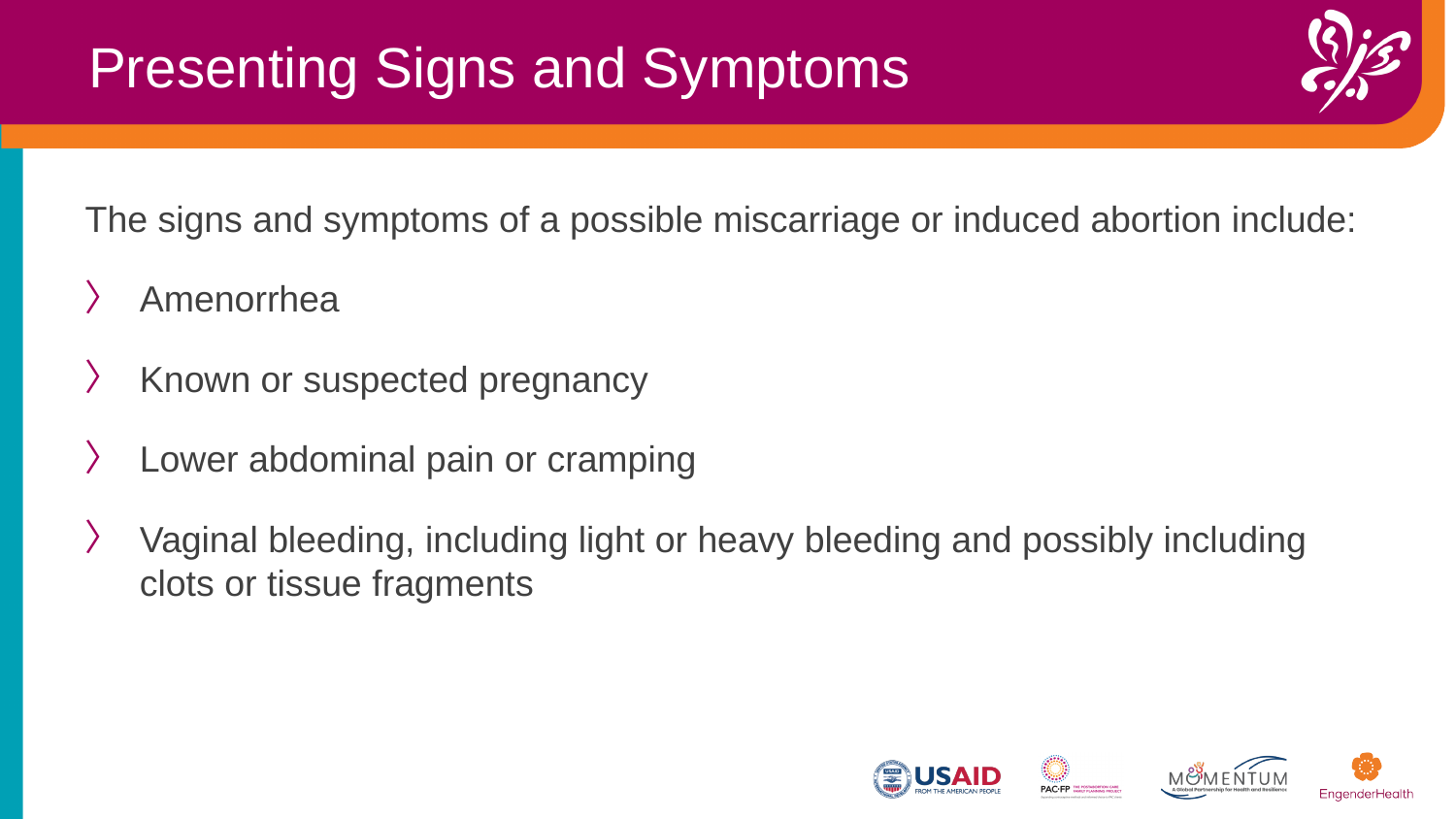

Presenting Signs and Symptoms
The signs and symptoms of a possible miscarriage or induced abortion include:​
Amenorrhea
Known or suspected pregnancy
Lower abdominal pain or cramping
Vaginal bleeding, including light or heavy bleeding and possibly including clots or tissue fragments